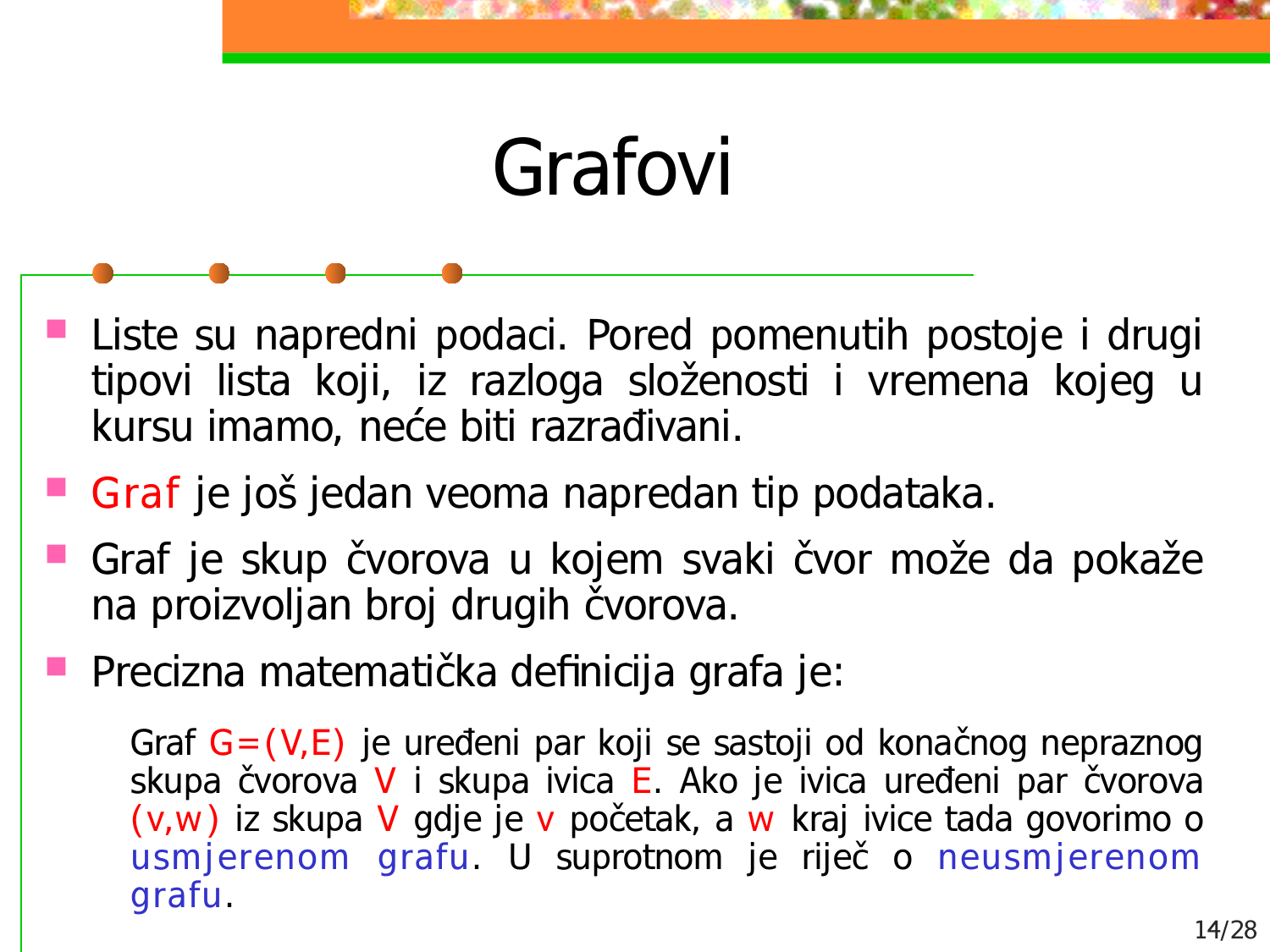

# Grafovi
Liste su napredni podaci. Pored pomenutih postoje i drugi tipovi lista koji, iz razloga složenosti i vremena kojeg u kursu imamo, neće biti razrađivani.
Graf je još jedan veoma napredan tip podataka.
Graf je skup čvorova u kojem svaki čvor može da pokaže na proizvoljan broj drugih čvorova.
Precizna matematička definicija grafa je:
Graf G=(V,E) je uređeni par koji se sastoji od konačnog nepraznog skupa čvorova V i skupa ivica E. Ako je ivica uređeni par čvorova (v,w) iz skupa V gdje je v početak, a w kraj ivice tada govorimo o usmjerenom grafu. U suprotnom je riječ o neusmjerenom grafu.

14/28